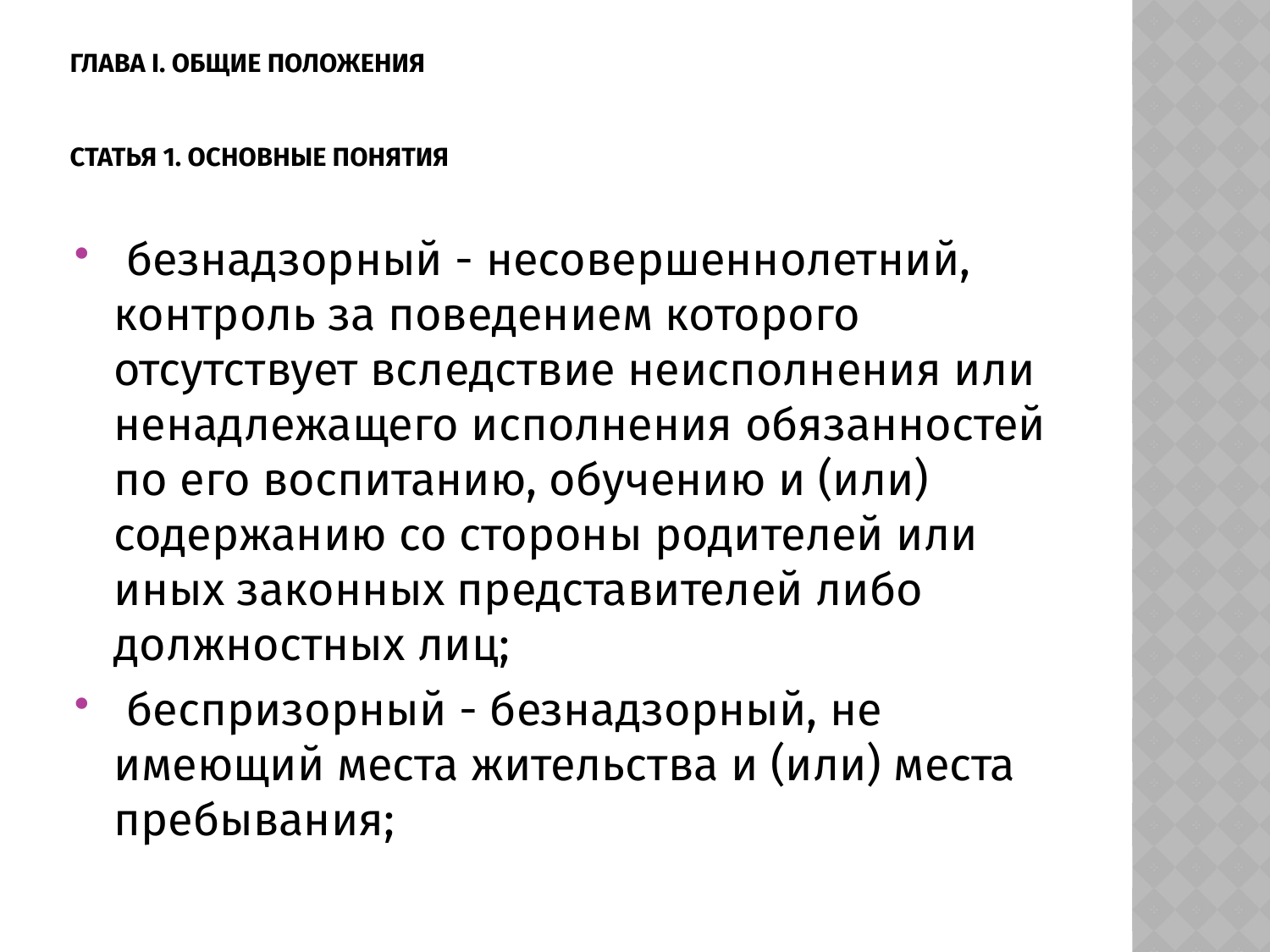

# ГЛАВА I. ОБЩИЕ ПОЛОЖЕНИЯ Статья 1. Основные понятия
 безнадзорный - несовершеннолетний, контроль за поведением которого отсутствует вследствие неисполнения или ненадлежащего исполнения обязанностей по его воспитанию, обучению и (или) содержанию со стороны родителей или иных законных представителей либо должностных лиц;
 беспризорный - безнадзорный, не имеющий места жительства и (или) места пребывания;